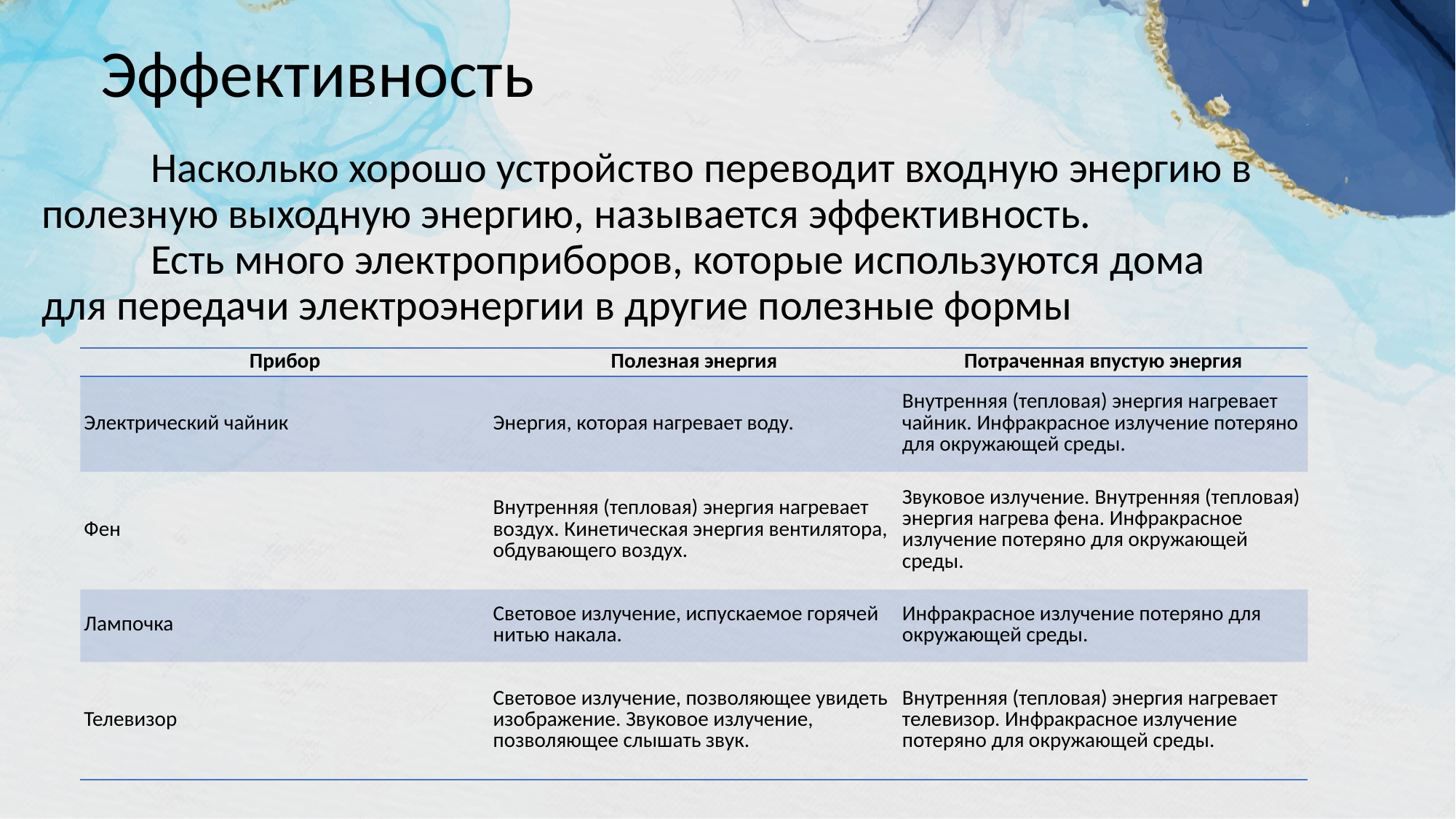

Эффективность
# Насколько хорошо устройство переводит входную энергию в полезную выходную энергию, называется эффективность. Есть много электроприборов, которые используются дома для передачи электроэнергии в другие полезные формы
| Прибор | Полезная энергия | Потраченная впустую энергия |
| --- | --- | --- |
| Электрический чайник | Энергия, которая нагревает воду. | Внутренняя (тепловая) энергия нагревает чайник. Инфракрасное излучение потеряно для окружающей среды. |
| Фен | Внутренняя (тепловая) энергия нагревает воздух. Кинетическая энергия вентилятора, обдувающего воздух. | Звуковое излучение. Внутренняя (тепловая) энергия нагрева фена. Инфракрасное излучение потеряно для окружающей среды. |
| Лампочка | Световое излучение, испускаемое горячей нитью накала. | Инфракрасное излучение потеряно для окружающей среды. |
| Телевизор | Световое излучение, позволяющее увидеть изображение. Звуковое излучение, позволяющее слышать звук. | Внутренняя (тепловая) энергия нагревает телевизор. Инфракрасное излучение потеряно для окружающей среды. |